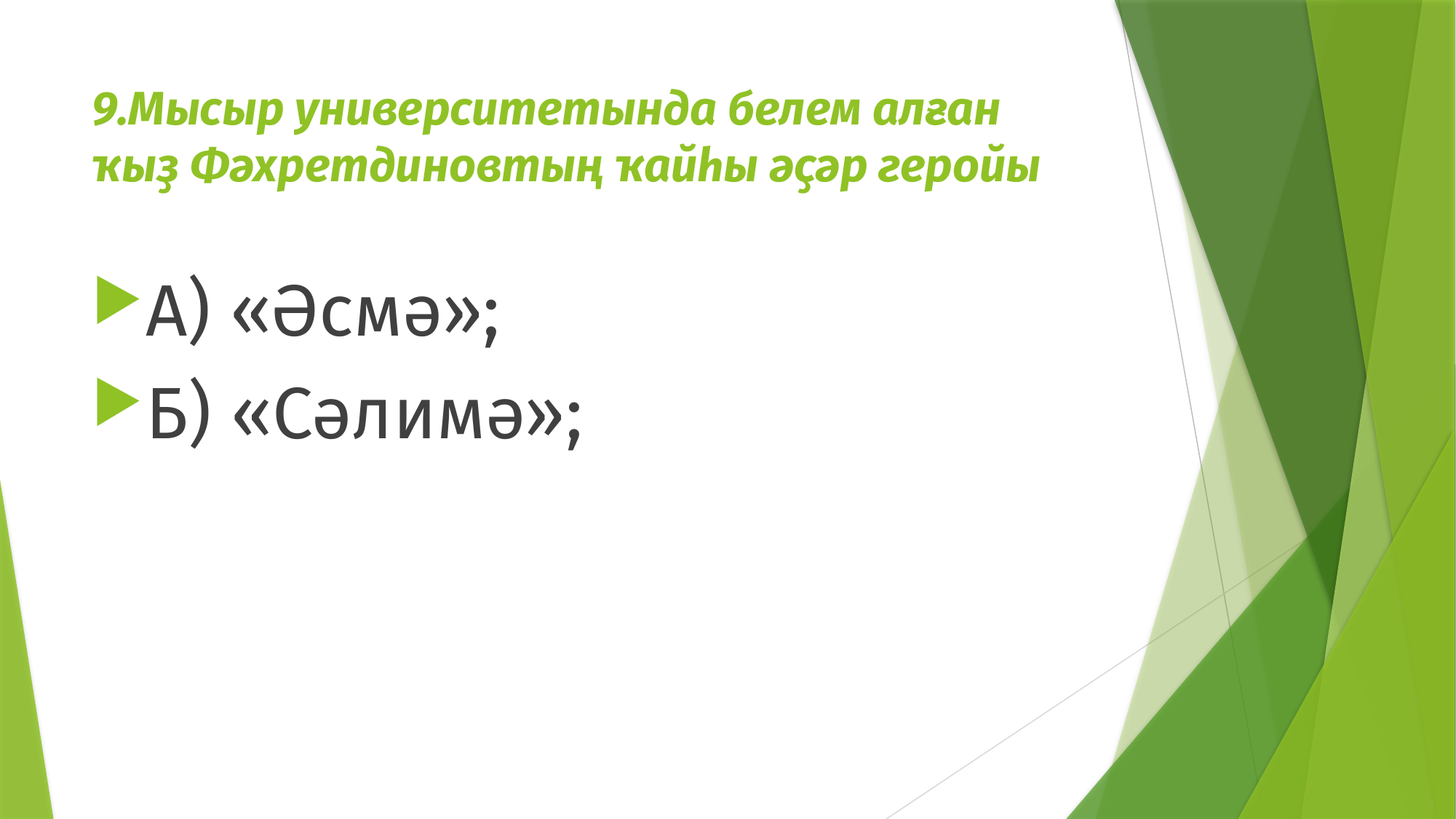

# 9.Мысыр университетында белем алған ҡыҙ Фәхретдиновтың ҡайһы әҫәр геройы
А) «Әсмә»;
Б) «Сәлимә»;